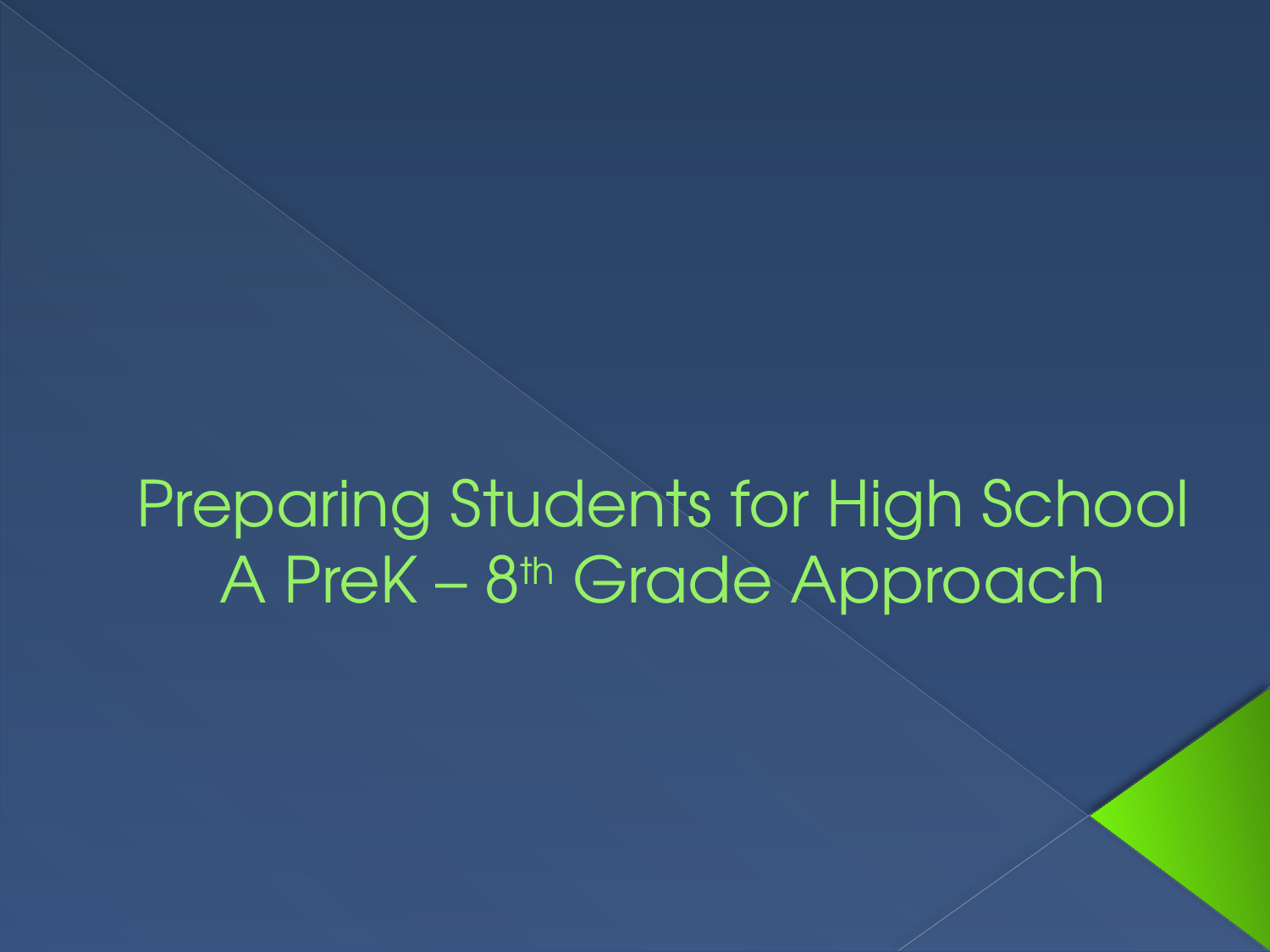

# Preparing Students for High School A PreK – 8th Grade Approach